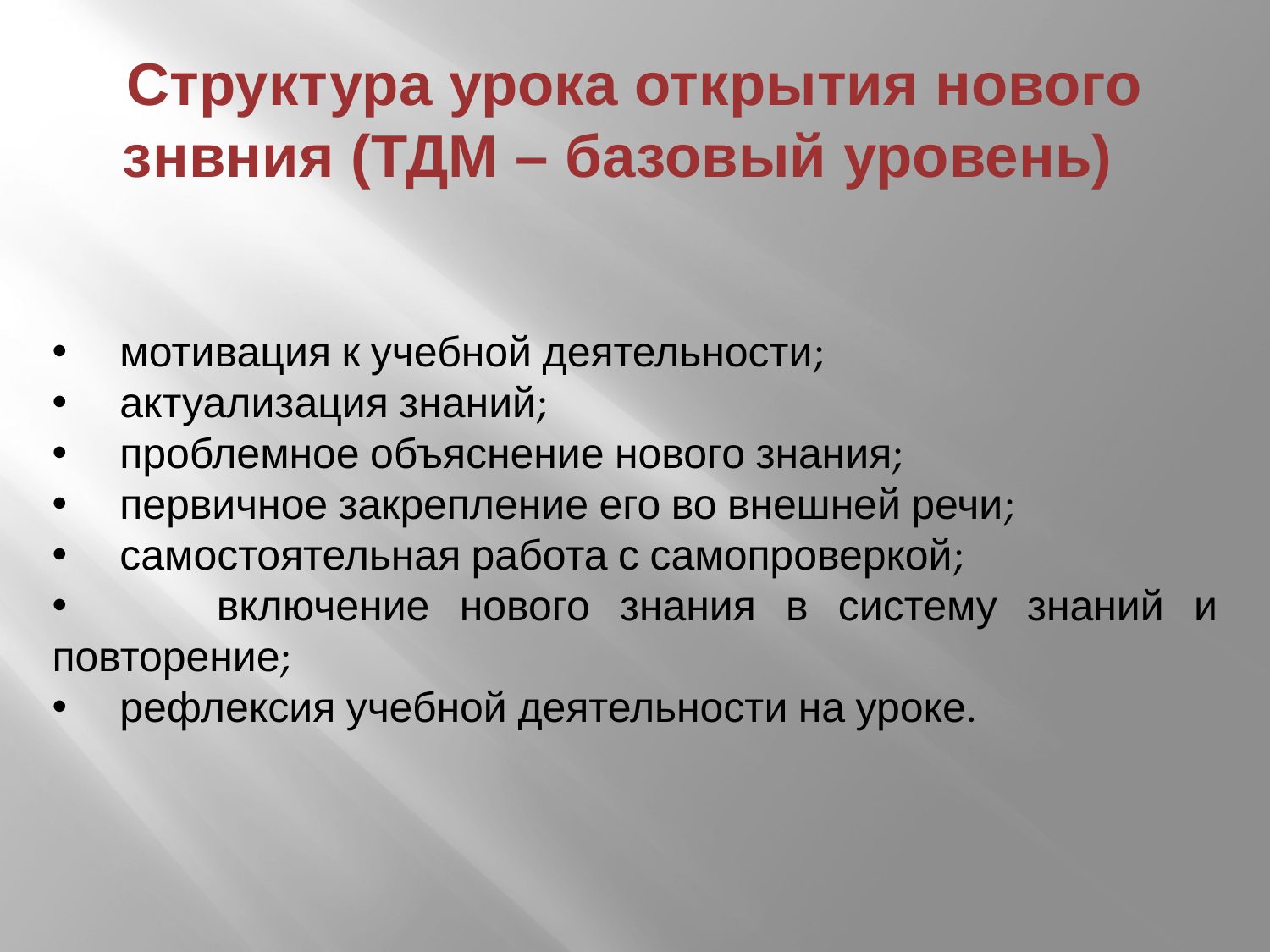

# Структура урока открытия нового знвния (ТДМ – базовый уровень)

     мотивация к учебной деятельности;
     актуализация знаний;
     проблемное объяснение нового знания;
     первичное закрепление его во внешней речи;
     самостоятельная работа с самопроверкой;
     включение нового знания в систему знаний и повторение;
     рефлексия учебной деятельности на уроке.